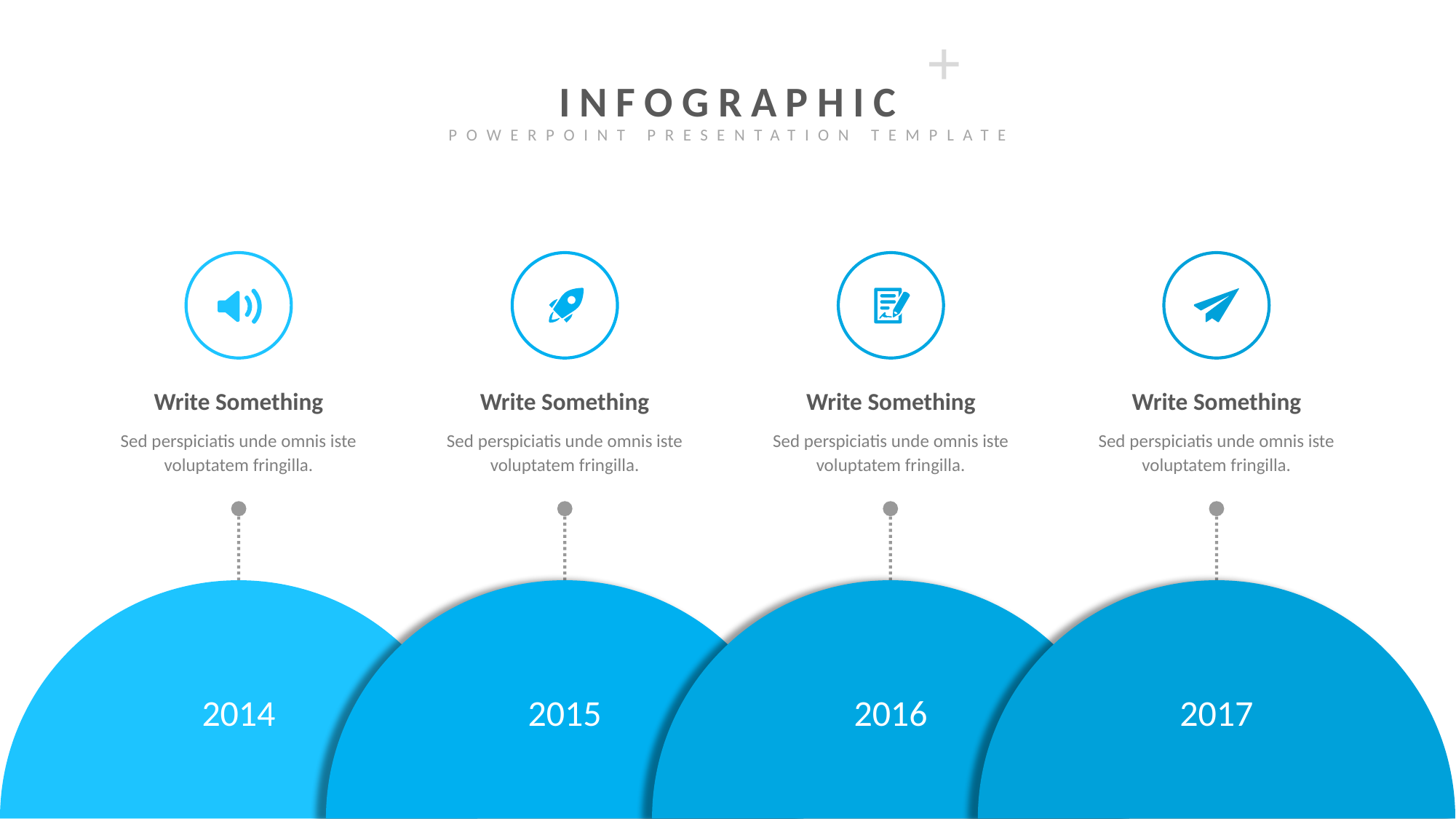

+
INFOGRAPHIC
POWERPOINT PRESENTATION TEMPLATE

Write Something
Write Something
Write Something
Write Something
Sed perspiciatis unde omnis iste voluptatem fringilla.
Sed perspiciatis unde omnis iste voluptatem fringilla.
Sed perspiciatis unde omnis iste voluptatem fringilla.
Sed perspiciatis unde omnis iste voluptatem fringilla.

2014
2015
2017
2016
22092017
Yoursite.com
Amazing Presentation Template